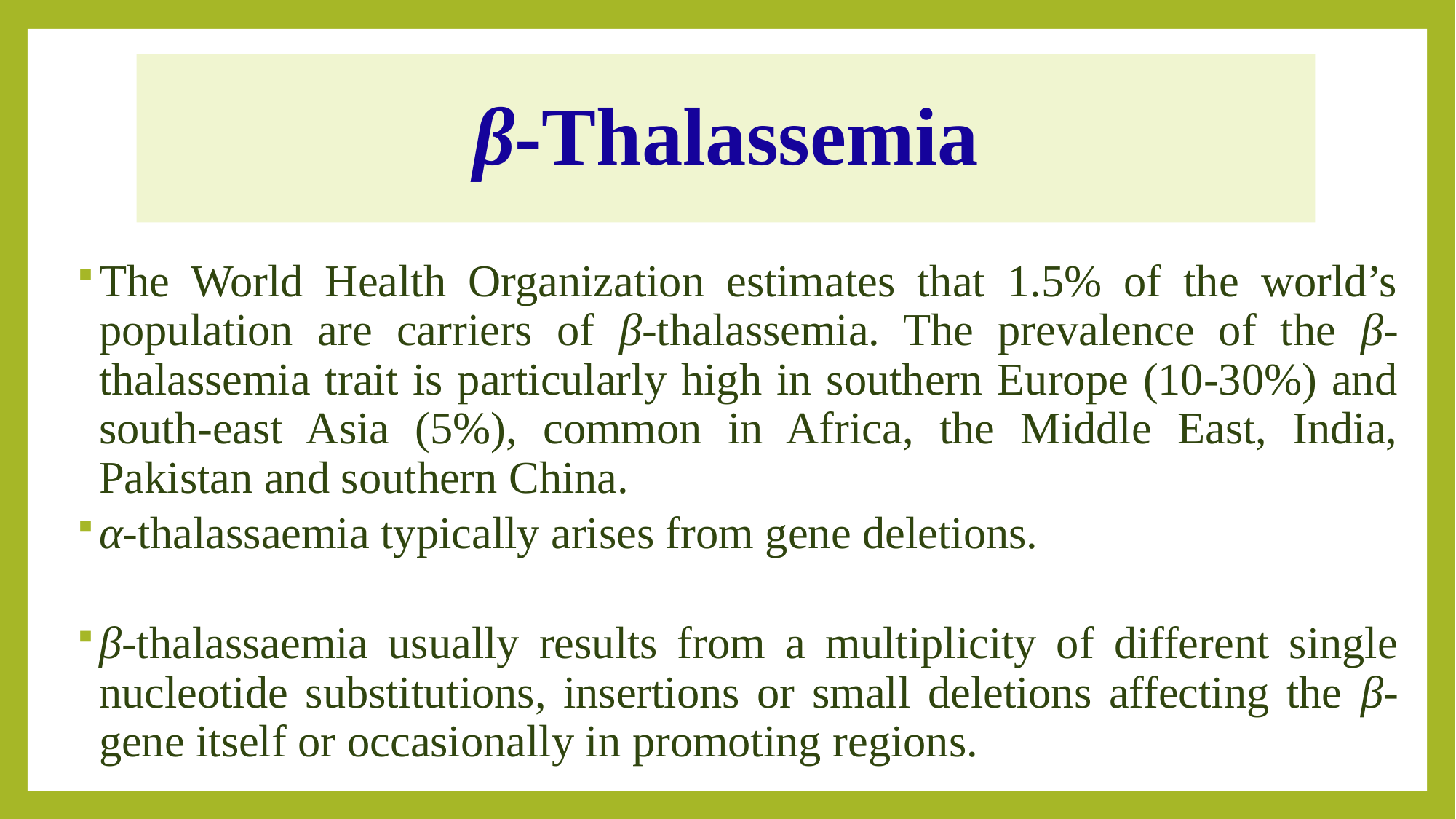

# β-Thalassemia
The World Health Organization estimates that 1.5% of the world’s population are carriers of β-thalassemia. The prevalence of the β-thalassemia trait is particularly high in southern Europe (10-30%) and south-east Asia (5%), common in Africa, the Middle East, India, Pakistan and southern China.
α-thalassaemia typically arises from gene deletions.

β-thalassaemia usually results from a multiplicity of different single nucleotide substitutions, insertions or small deletions affecting the β-gene itself or occasionally in promoting regions.